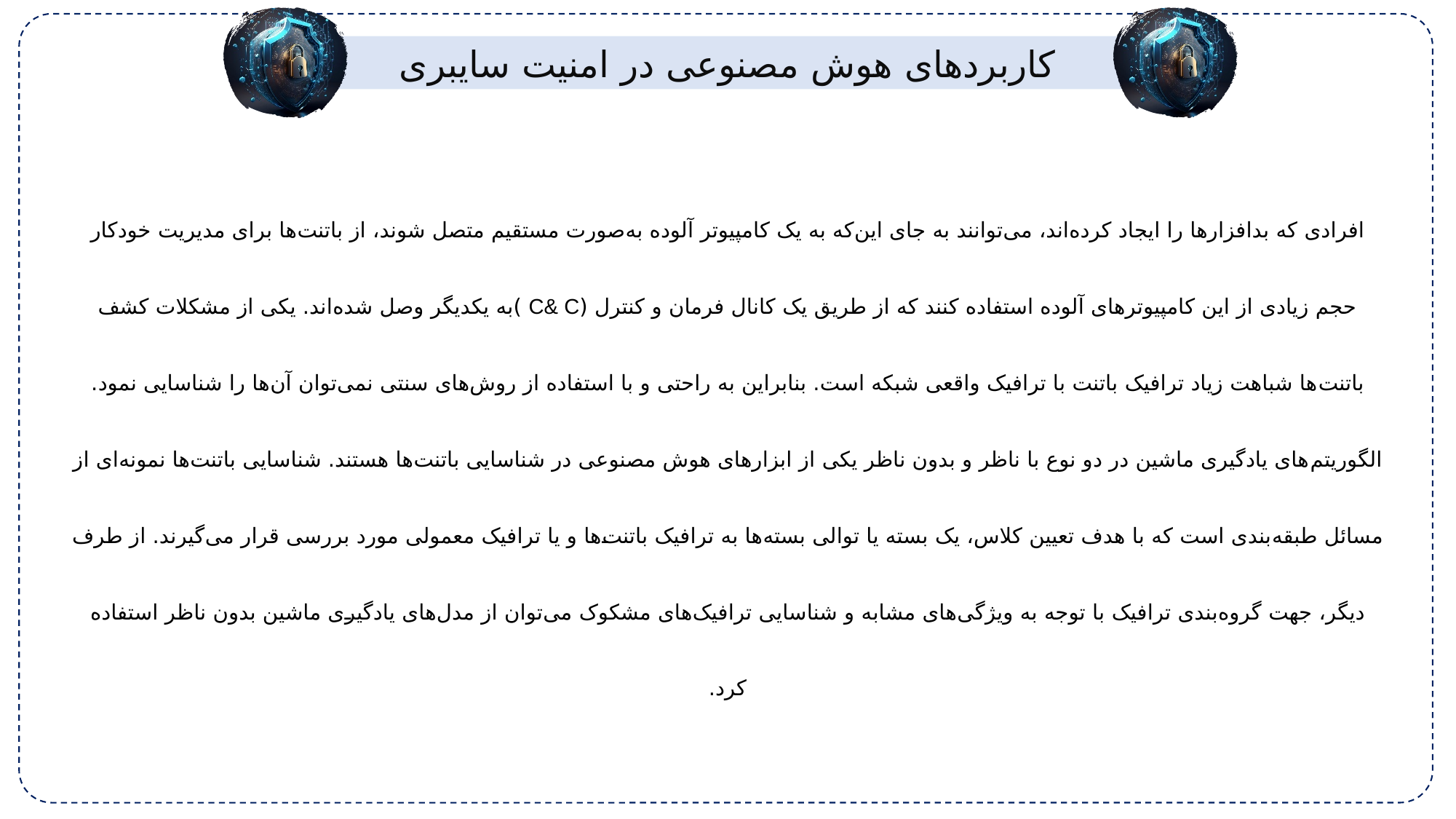

کاربردهای هوش مصنوعی در امنیت سایبری
افرادی که بدافزارها را ایجاد کرده‌‏اند، می‏‌توانند به جای این‌که به یک کامپیوتر آلوده به‌صورت مستقیم متصل شوند، از بات‏نت‏‌ها برای مدیریت خودکار حجم زیادی از این کامپیوترهای آلوده استفاده کنند که از طریق یک کانال فرمان و کنترل (C& C )به یکدیگر وصل شده‌‏اند. یکی از مشکلات کشف بات‏نت‏‌ها شباهت زیاد ترافیک بات‏نت با ترافیک واقعی شبکه است. بنابراین به راحتی و با استفاده از روش‏‌های سنتی نمی‌‏توان آن‌ها را شناسایی نمود. الگوریتم‏‌های یادگیری ماشین در دو نوع با ناظر و بدون ناظر یکی از ابزارهای هوش مصنوعی در شناسایی بات‏نت‏‌ها هستند. شناسایی بات‏نت‏‌ها نمونه‌‏ای از مسائل طبقه‌‏بندی است که با هدف تعیین کلاس، یک بسته یا توالی بسته‏‌ها به ترافیک بات‏نت‏‌ها و یا ترافیک معمولی مورد بررسی قرار می‏‌گیرند. از طرف دیگر، جهت گروه‏‌بندی ترافیک با توجه به ویژگی‏‌های مشابه و شناسایی ترافیک‌‏های مشکوک می‌توان از مدل‏‌های یادگیری ماشین بدون ناظر استفاده کرد.